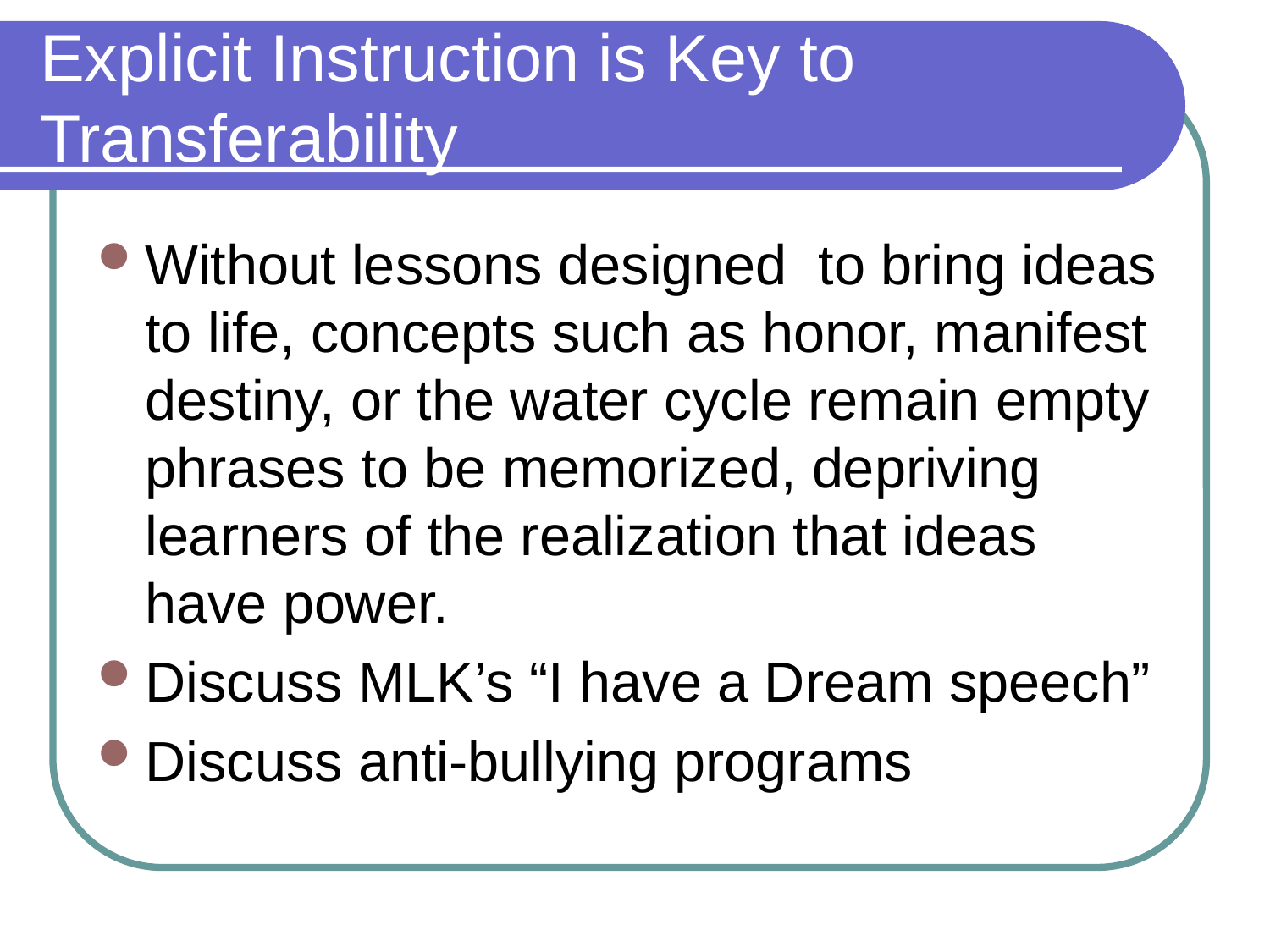

# Explicit Instruction is Key to Transferability
Without lessons designed  to bring ideas to life, concepts such as honor, manifest destiny, or the water cycle remain empty phrases to be memorized, depriving learners of the realization that ideas have power.
Discuss MLK’s “I have a Dream speech”
Discuss anti-bullying programs